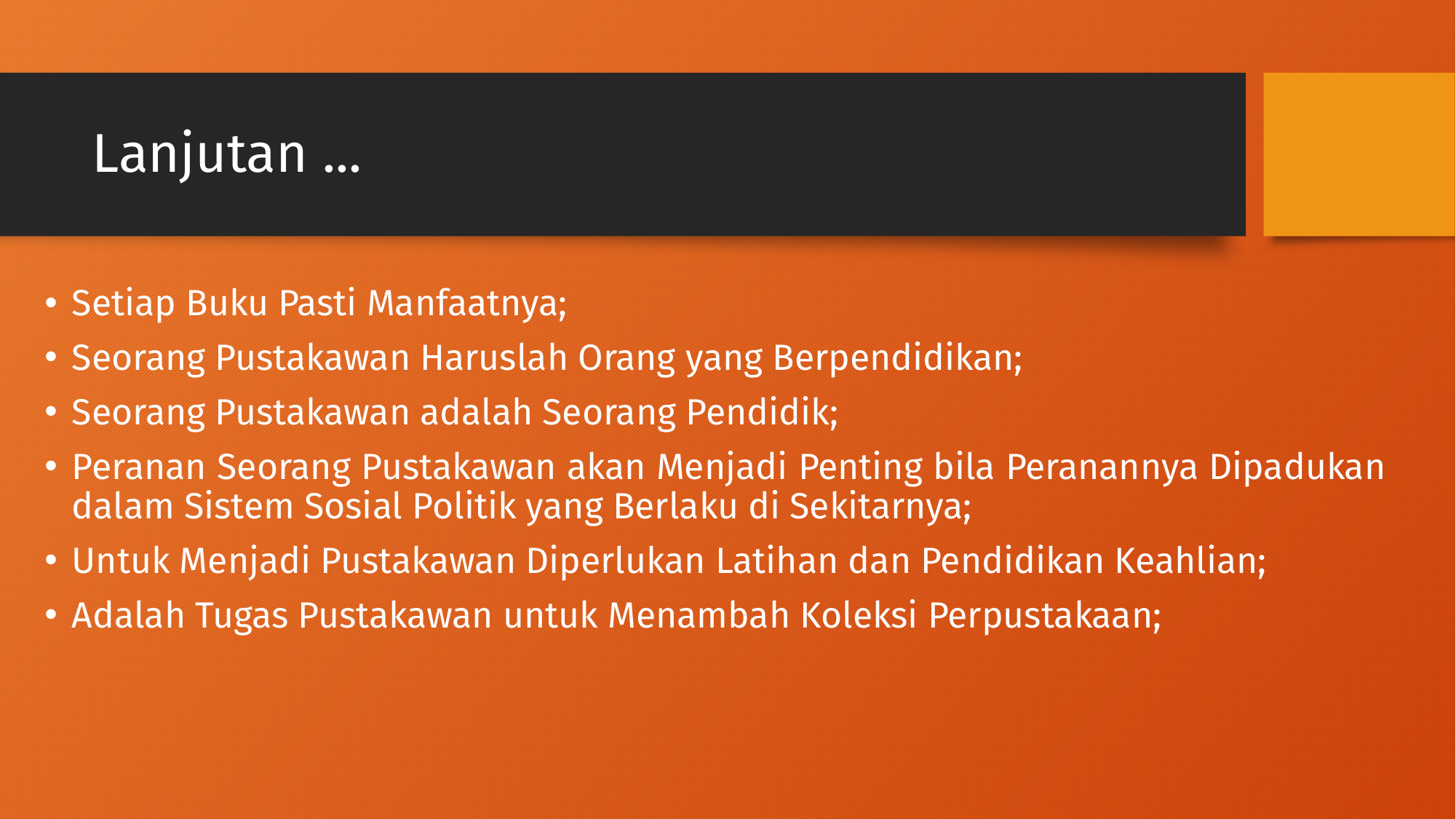

# Lanjutan ...
Setiap Buku Pasti Manfaatnya;
Seorang Pustakawan Haruslah Orang yang Berpendidikan;
Seorang Pustakawan adalah Seorang Pendidik;
Peranan Seorang Pustakawan akan Menjadi Penting bila Peranannya Dipadukan dalam Sistem Sosial Politik yang Berlaku di Sekitarnya;
Untuk Menjadi Pustakawan Diperlukan Latihan dan Pendidikan Keahlian;
Adalah Tugas Pustakawan untuk Menambah Koleksi Perpustakaan;